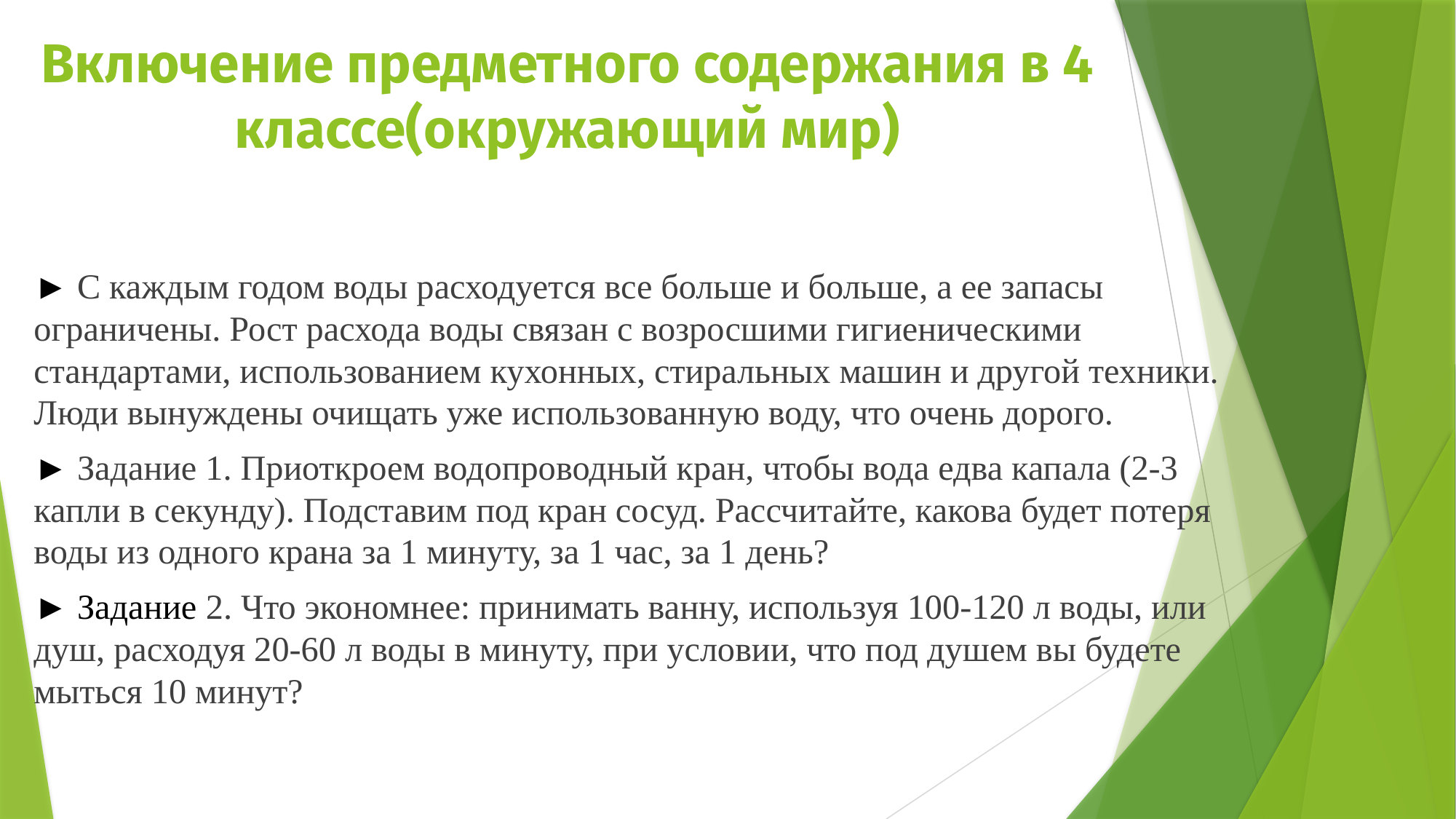

# Включение предметного содержания в 4 классе(окружающий мир)
► С каждым годом воды расходуется все больше и больше, а ее запасы ограничены. Рост расхода воды связан с возросшими гигиеническими стандартами, использованием кухонных, стиральных машин и другой техники. Люди вынуждены очищать уже использованную воду, что очень дорого.
► Задание 1. Приоткроем водопроводный кран, чтобы вода едва капала (2-3 капли в секунду). Подставим под кран сосуд. Рассчитайте, какова будет потеря воды из одного крана за 1 минуту, за 1 час, за 1 день?
► Задание 2. Что экономнее: принимать ванну, используя 100-120 л воды, или душ, расходуя 20-60 л воды в минуту, при условии, что под душем вы будете мыться 10 минут?